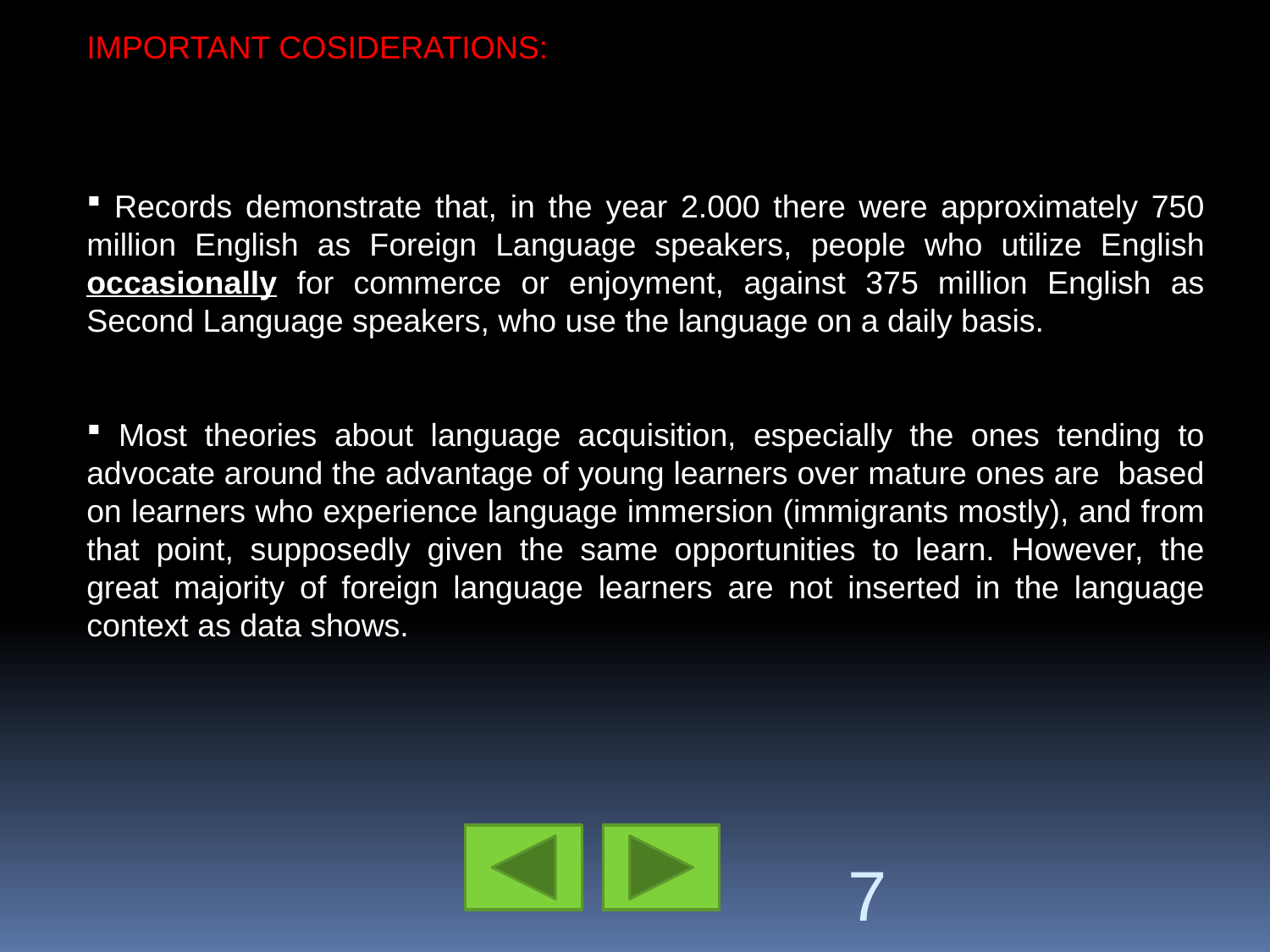

IMPORTANT COSIDERATIONS:
 Records demonstrate that, in the year 2.000 there were approximately 750 million English as Foreign Language speakers, people who utilize English occasionally for commerce or enjoyment, against 375 million English as Second Language speakers, who use the language on a daily basis.

 Most theories about language acquisition, especially the ones tending to advocate around the advantage of young learners over mature ones are  based on learners who experience language immersion (immigrants mostly), and from that point, supposedly given the same opportunities to learn. However, the great majority of foreign language learners are not inserted in the language context as data shows.

7